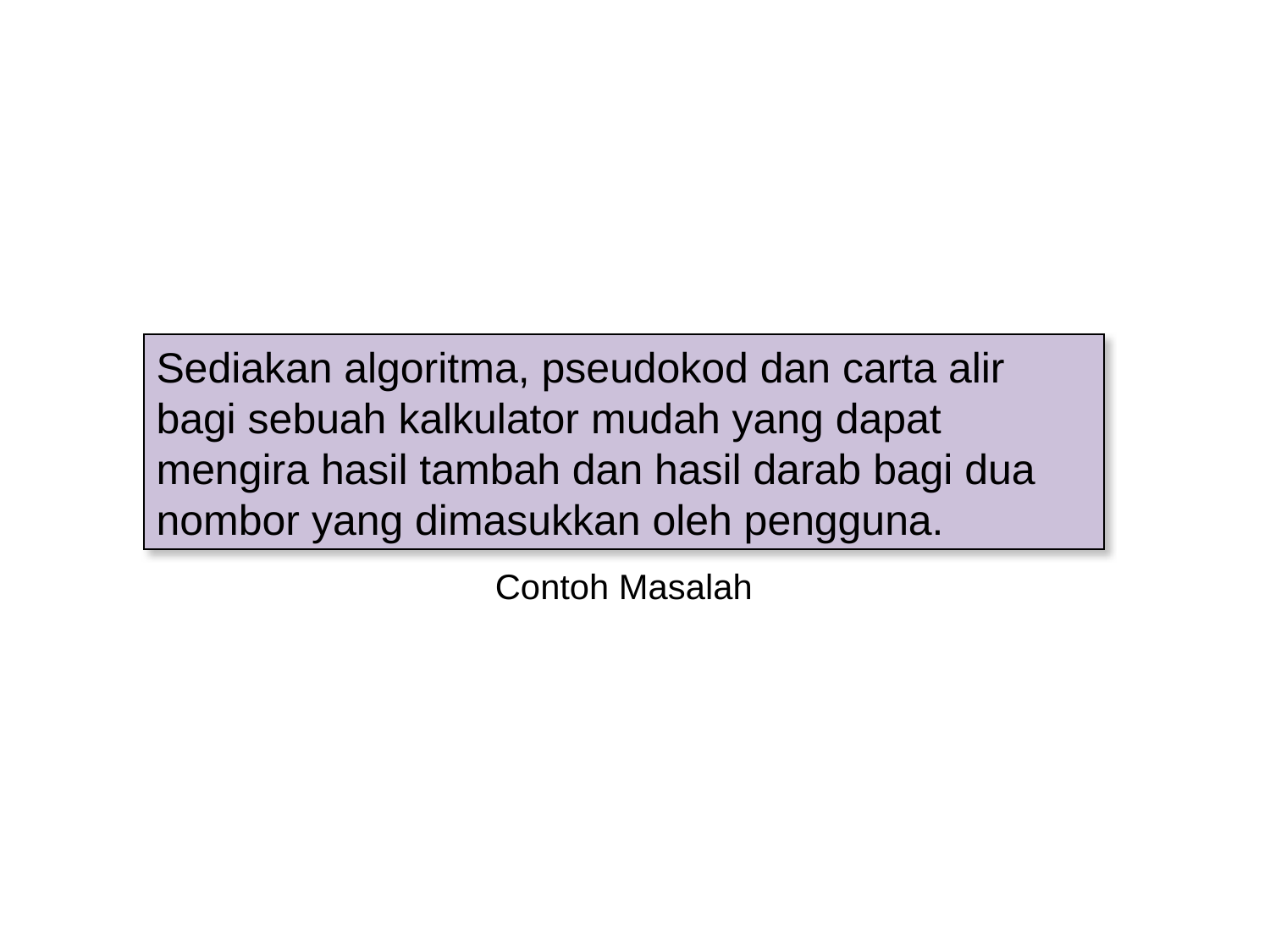

Sediakan algoritma, pseudokod dan carta alir bagi sebuah kalkulator mudah yang dapat mengira hasil tambah dan hasil darab bagi dua nombor yang dimasukkan oleh pengguna.
Contoh Masalah